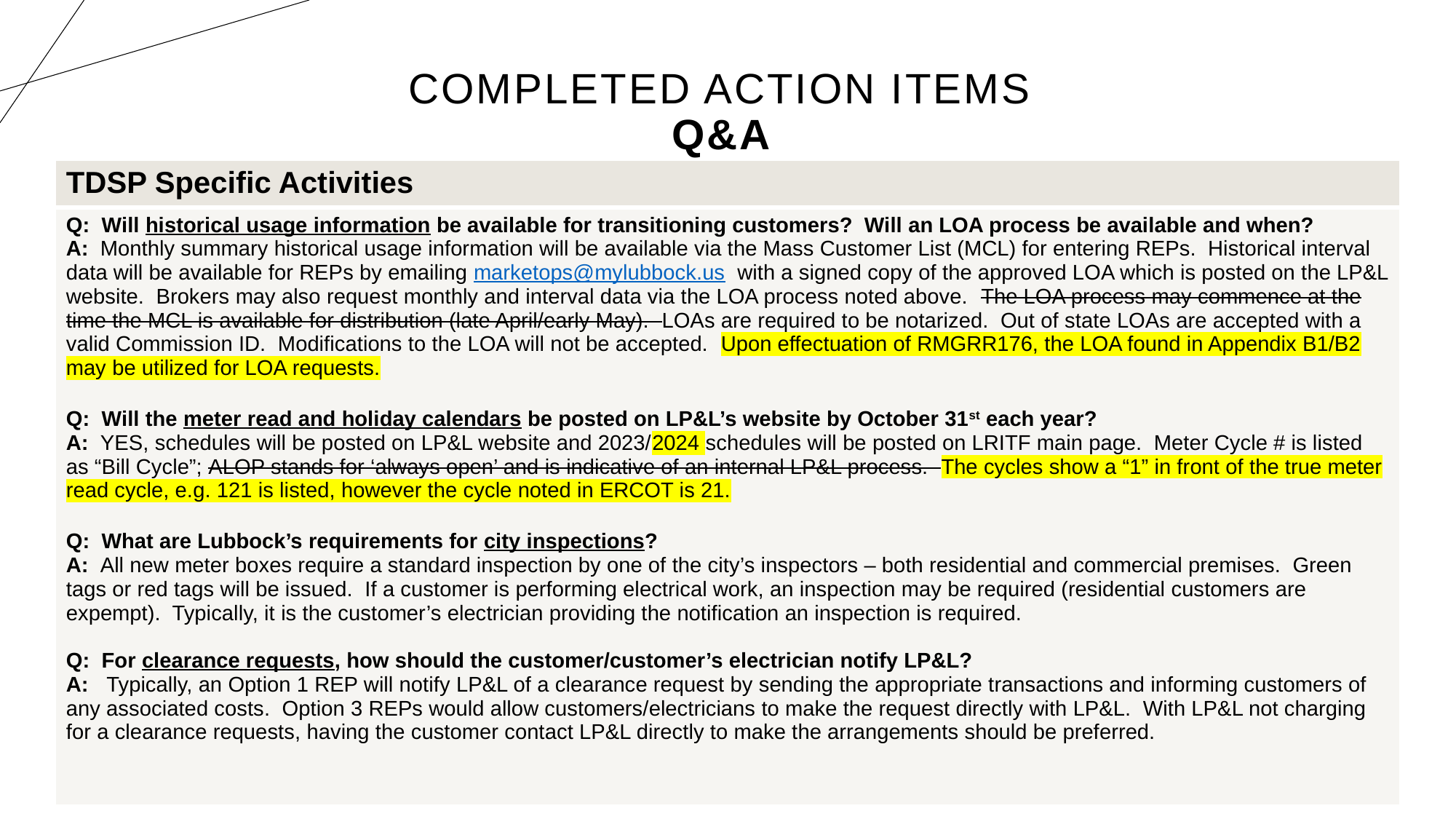

# Completed Action Items Q&A
| TDSP Specific Activities |
| --- |
| Q: Will historical usage information be available for transitioning customers? Will an LOA process be available and when? A: Monthly summary historical usage information will be available via the Mass Customer List (MCL) for entering REPs. Historical interval data will be available for REPs by emailing marketops@mylubbock.us with a signed copy of the approved LOA which is posted on the LP&L website. Brokers may also request monthly and interval data via the LOA process noted above. The LOA process may commence at the time the MCL is available for distribution (late April/early May). LOAs are required to be notarized. Out of state LOAs are accepted with a valid Commission ID. Modifications to the LOA will not be accepted. Upon effectuation of RMGRR176, the LOA found in Appendix B1/B2 may be utilized for LOA requests. Q: Will the meter read and holiday calendars be posted on LP&L’s website by October 31st each year? A: YES, schedules will be posted on LP&L website and 2023/2024 schedules will be posted on LRITF main page. Meter Cycle # is listed as “Bill Cycle”; ALOP stands for ‘always open’ and is indicative of an internal LP&L process. The cycles show a “1” in front of the true meter read cycle, e.g. 121 is listed, however the cycle noted in ERCOT is 21. Q: What are Lubbock’s requirements for city inspections? A: All new meter boxes require a standard inspection by one of the city’s inspectors – both residential and commercial premises. Green tags or red tags will be issued. If a customer is performing electrical work, an inspection may be required (residential customers are expempt). Typically, it is the customer’s electrician providing the notification an inspection is required.   Q: For clearance requests, how should the customer/customer’s electrician notify LP&L? A: Typically, an Option 1 REP will notify LP&L of a clearance request by sending the appropriate transactions and informing customers of any associated costs. Option 3 REPs would allow customers/electricians to make the request directly with LP&L. With LP&L not charging for a clearance requests, having the customer contact LP&L directly to make the arrangements should be preferred. |